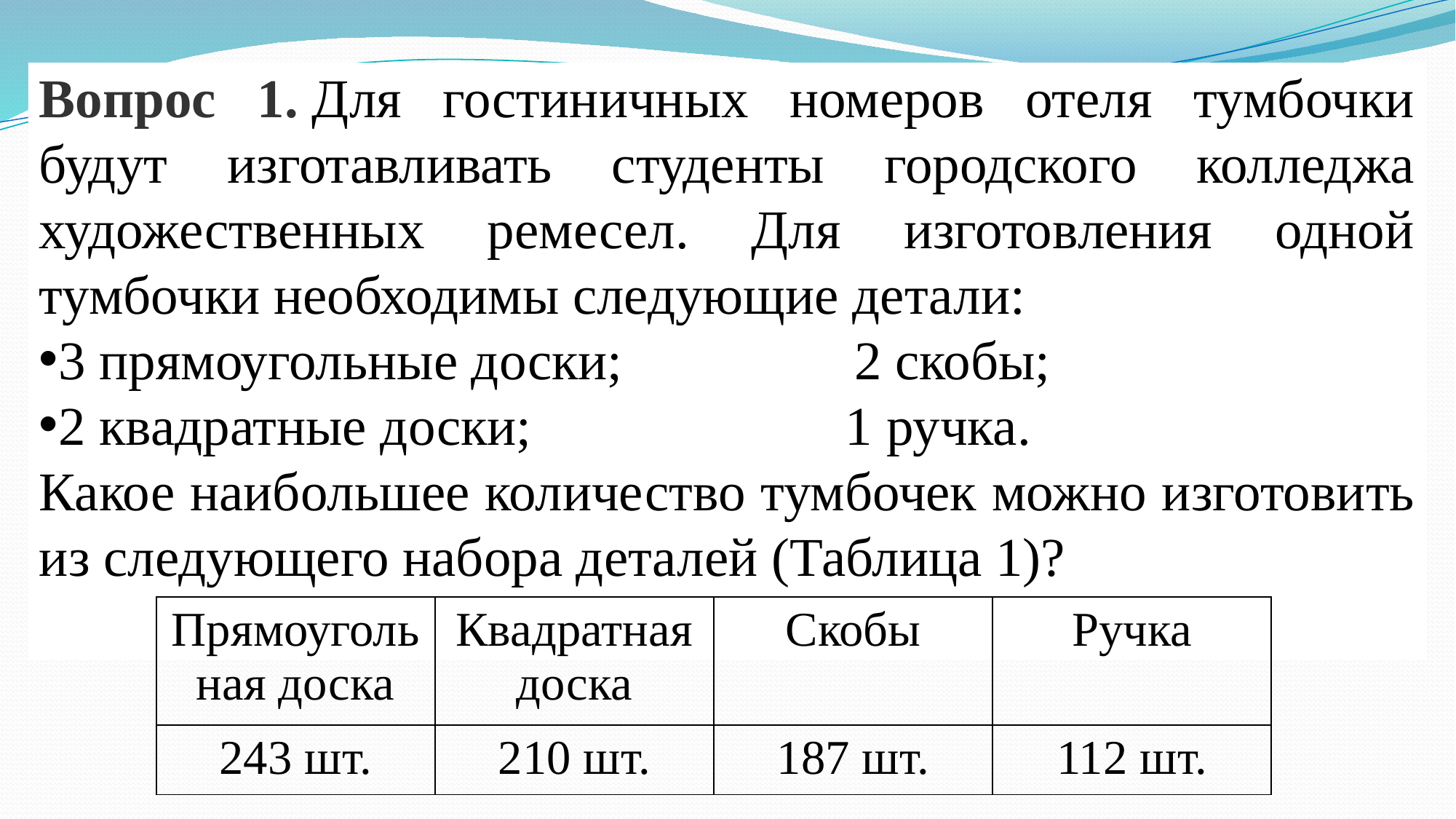

Вопрос 1. Для гостиничных номеров отеля тумбочки будут изготавливать студенты городского колледжа художественных ремесел. Для изготовления одной тумбочки необходимы следующие детали:
3 прямоугольные доски;                 2 скобы;
2 квадратные доски;                       1 ручка.
Какое наибольшее количество тумбочек можно изготовить из следующего набора деталей (Таблица 1)?

| Прямоугольная доска | Квадратная доска | Скобы | Ручка |
| --- | --- | --- | --- |
| 243 шт. | 210 шт. | 187 шт. | 112 шт. |
| Прямоугольная доска | Квадратная доска | Скобы | Ручка |
| --- | --- | --- | --- |
| 243 шт. | 210 шт. | 187 шт. | 112 шт. |